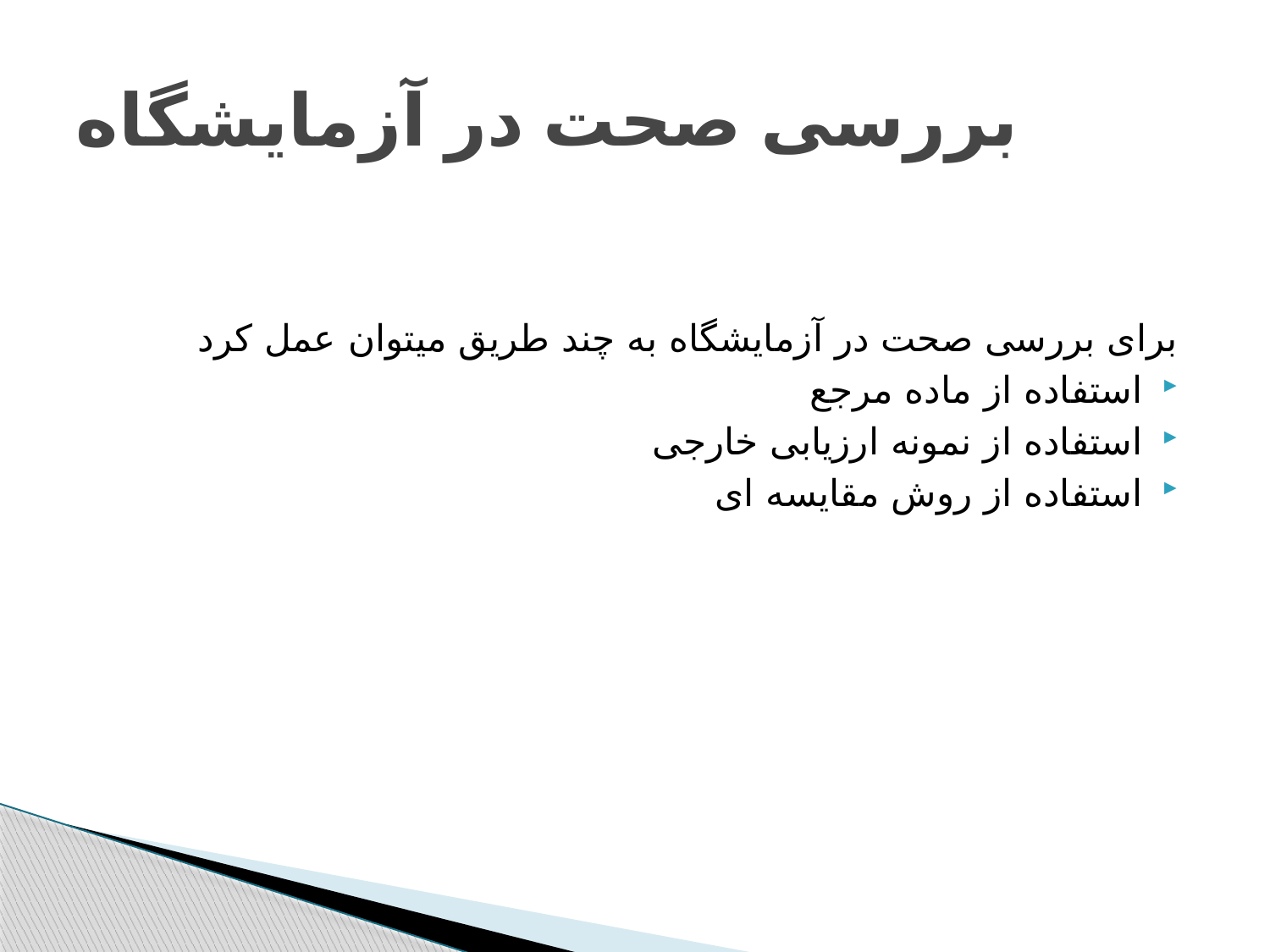

# بررسی صحت در آزمایشگاه

برای بررسی صحت در آزمایشگاه به چند طریق میتوان عمل کرد
استفاده از ماده مرجع
استفاده از نمونه ارزیابی خارجی
استفاده از روش مقایسه ای